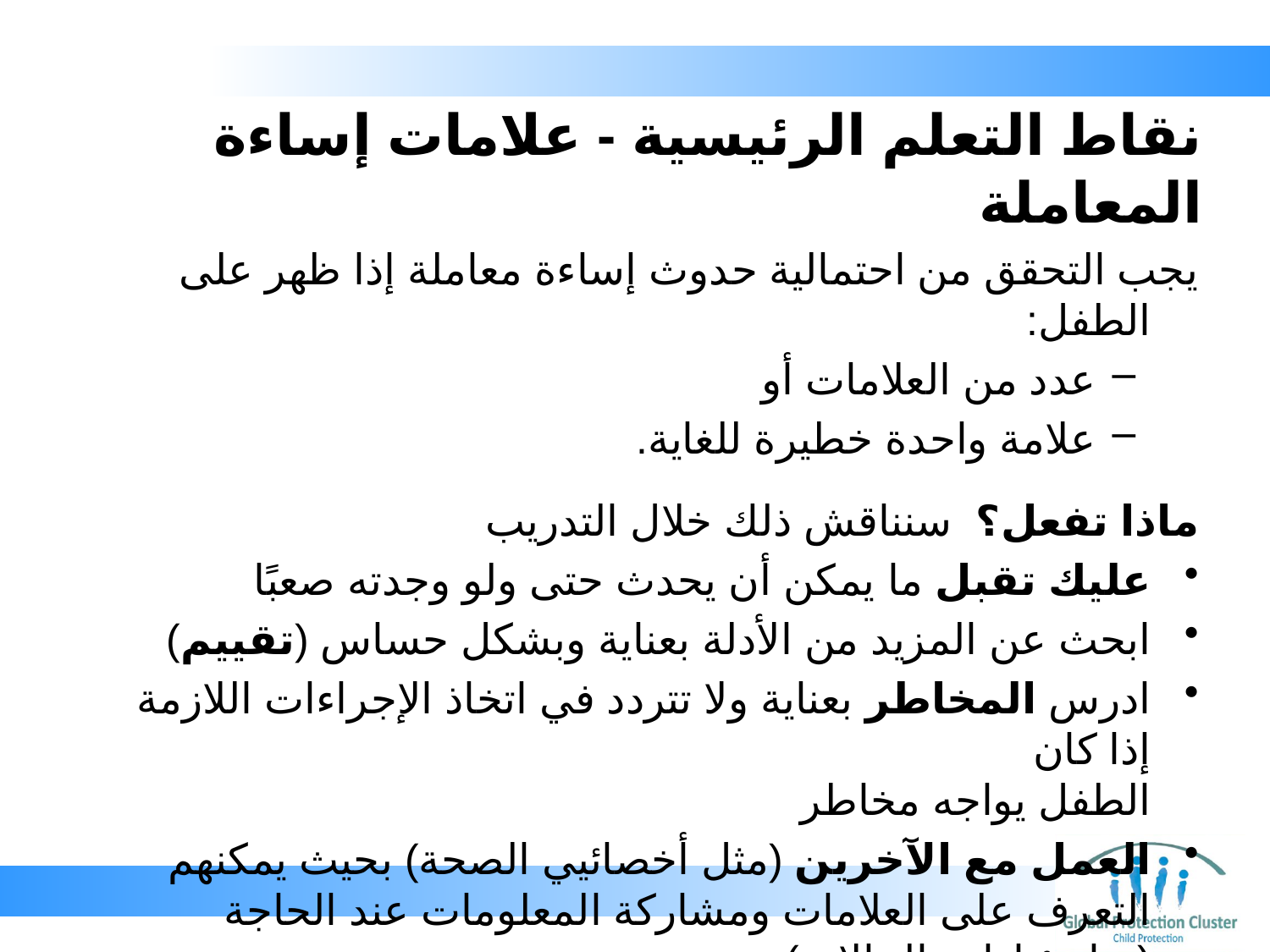

# نقاط التعلم الرئيسية - علامات إساءة المعاملة
يجب التحقق من احتمالية حدوث إساءة معاملة إذا ظهر على الطفل:
عدد من العلامات أو
علامة واحدة خطيرة للغاية.
ماذا تفعل؟  ‏سنناقش ذلك خلال التدريب
عليك تقبل ما يمكن أن يحدث حتى ولو وجدته صعبًا
ابحث عن المزيد من الأدلة بعناية وبشكل حساس (تقييم)
ادرس المخاطر بعناية ولا تتردد في اتخاذ الإجراءات اللازمة إذا كان
الطفل يواجه مخاطر
العمل مع الآخرين (مثل أخصائيي الصحة) بحيث يمكنهم التعرف على العلامات ومشاركة المعلومات عند الحاجة (مبادئ إدارة الحالات)